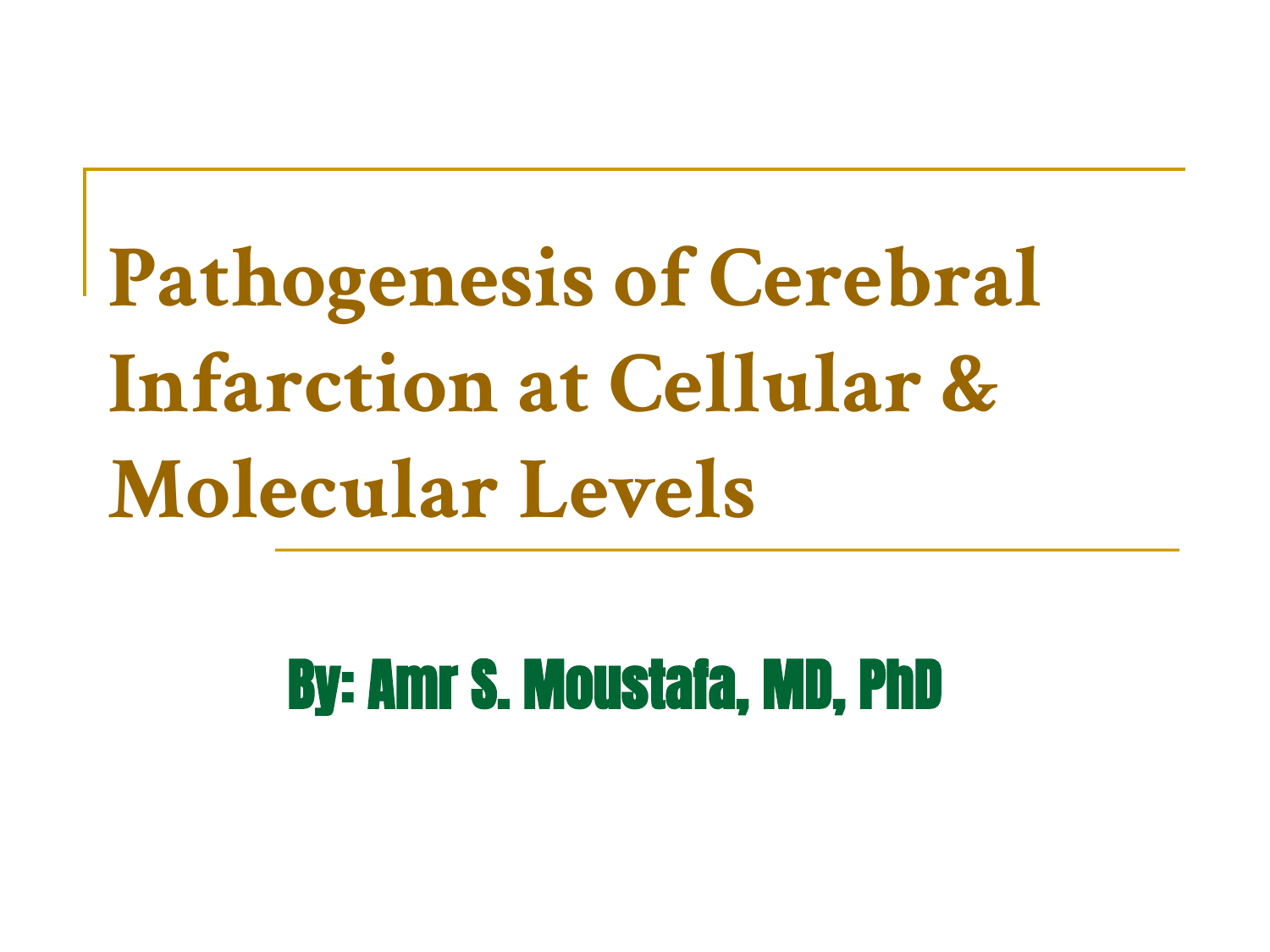

# Pathogenesis of Cerebral Infarction at Cellular & Molecular Levels
By: Amr S. Moustafa, MD, PhD